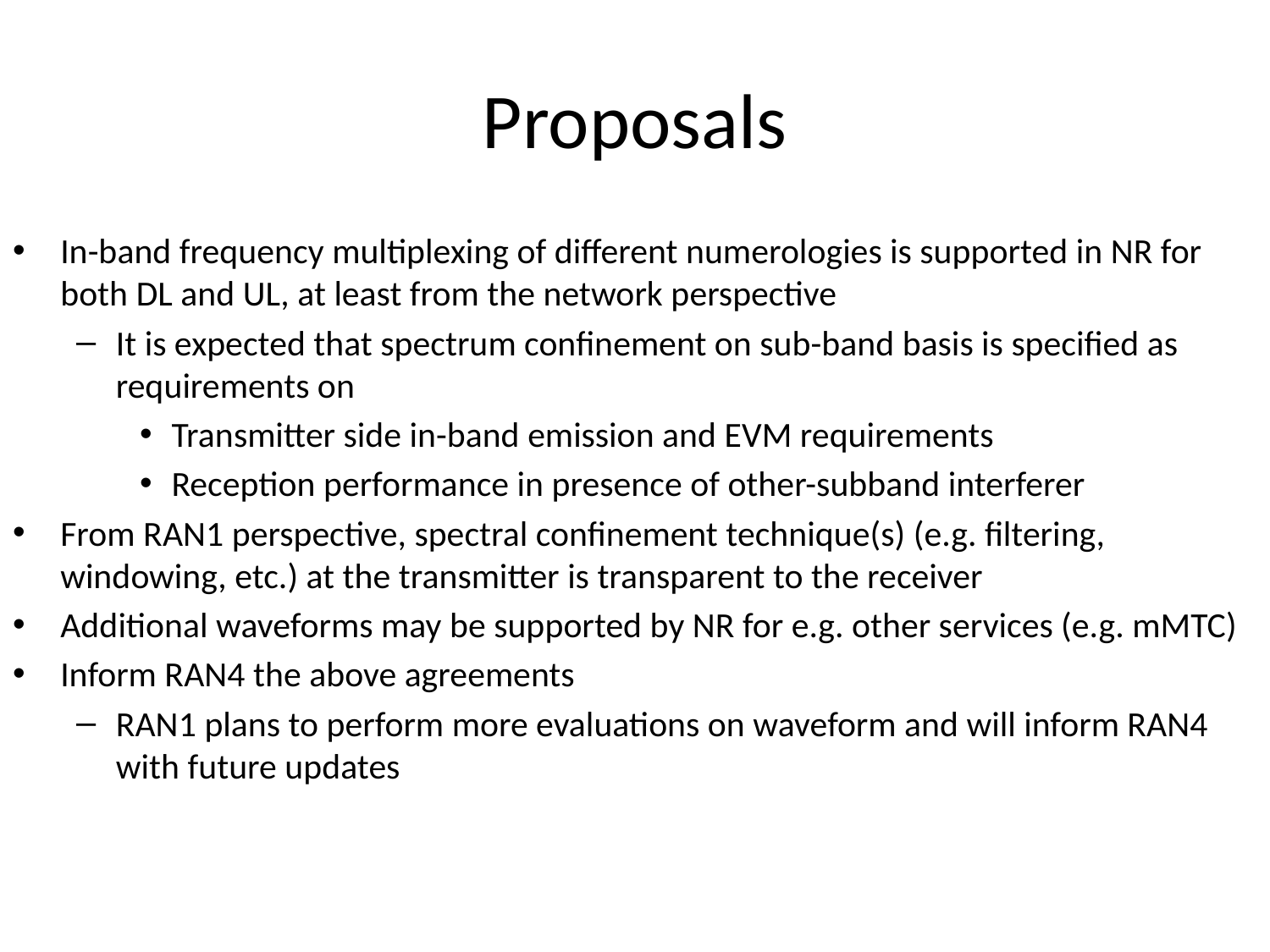

# Proposals
In-band frequency multiplexing of different numerologies is supported in NR for both DL and UL, at least from the network perspective
It is expected that spectrum confinement on sub-band basis is specified as requirements on
Transmitter side in-band emission and EVM requirements
Reception performance in presence of other-subband interferer
From RAN1 perspective, spectral confinement technique(s) (e.g. filtering, windowing, etc.) at the transmitter is transparent to the receiver
Additional waveforms may be supported by NR for e.g. other services (e.g. mMTC)
Inform RAN4 the above agreements
RAN1 plans to perform more evaluations on waveform and will inform RAN4 with future updates